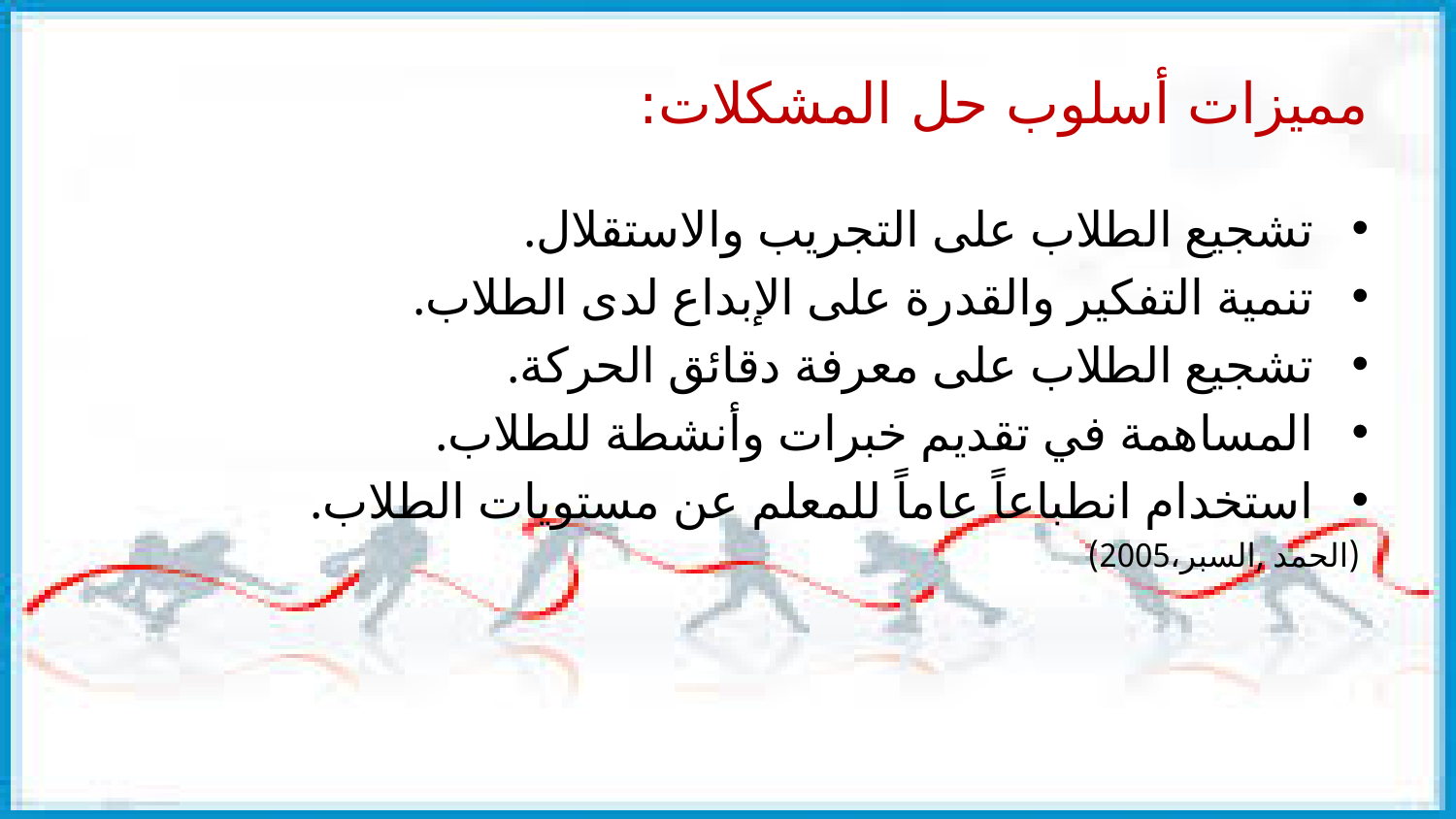

# مميزات أسلوب حل المشكلات:
تشجيع الطلاب على التجريب والاستقلال.
تنمية التفكير والقدرة على الإبداع لدى الطلاب.
تشجيع الطلاب على معرفة دقائق الحركة.
المساهمة في تقديم خبرات وأنشطة للطلاب.
استخدام انطباعاً عاماً للمعلم عن مستويات الطلاب.
 (الحمد ,السبر،2005)